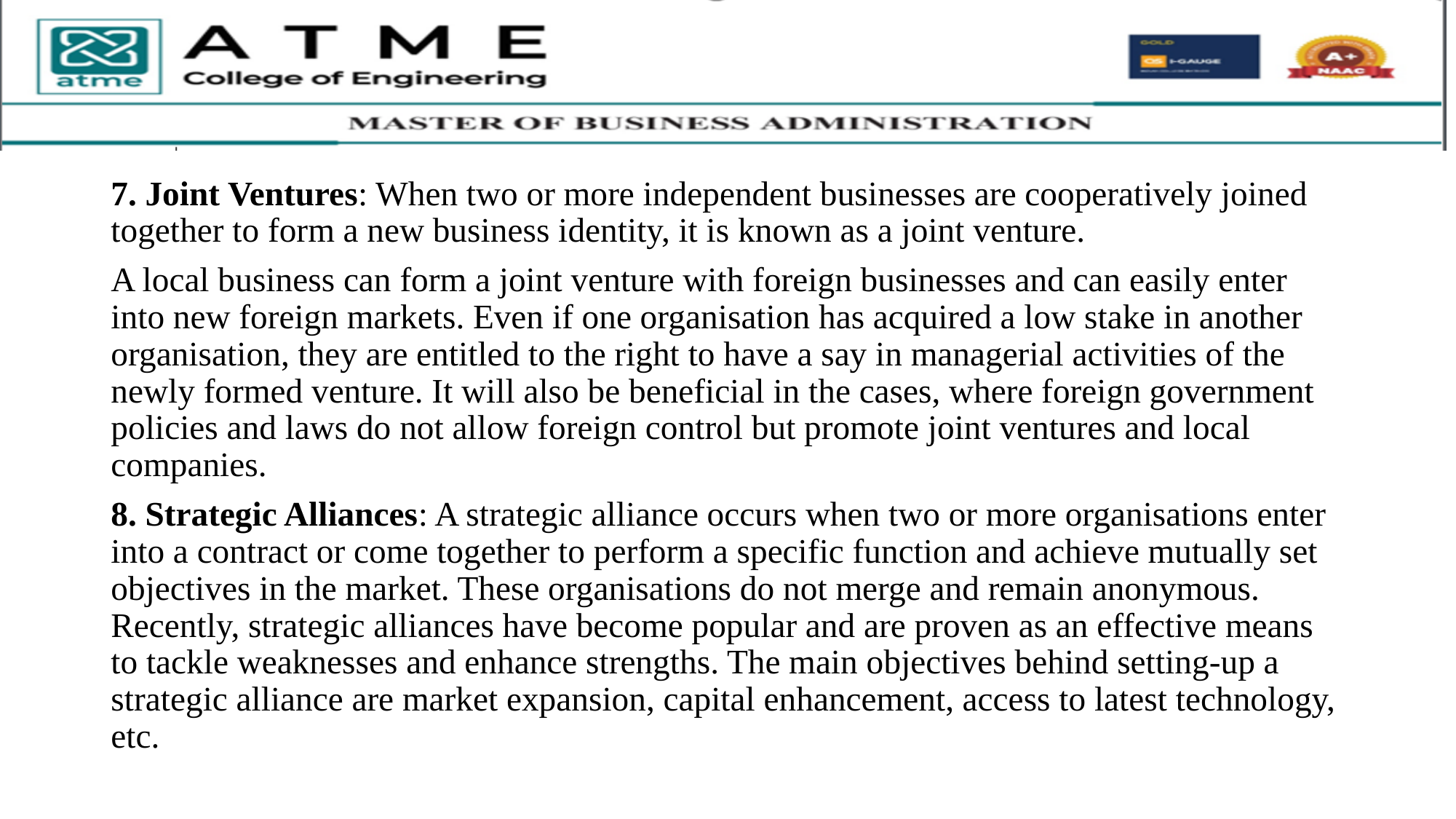

7. Joint Ventures: When two or more independent businesses are cooperatively joined together to form a new business identity, it is known as a joint venture.
A local business can form a joint venture with foreign businesses and can easily enter into new foreign markets. Even if one organisation has acquired a low stake in another organisation, they are entitled to the right to have a say in managerial activities of the newly formed venture. It will also be beneficial in the cases, where foreign government policies and laws do not allow foreign control but promote joint ventures and local companies.
8. Strategic Alliances: A strategic alliance occurs when two or more organisations enter into a contract or come together to perform a specific function and achieve mutually set objectives in the market. These organisations do not merge and remain anonymous. Recently, strategic alliances have become popular and are proven as an effective means to tackle weaknesses and enhance strengths. The main objectives behind setting-up a strategic alliance are market expansion, capital enhancement, access to latest technology, etc.